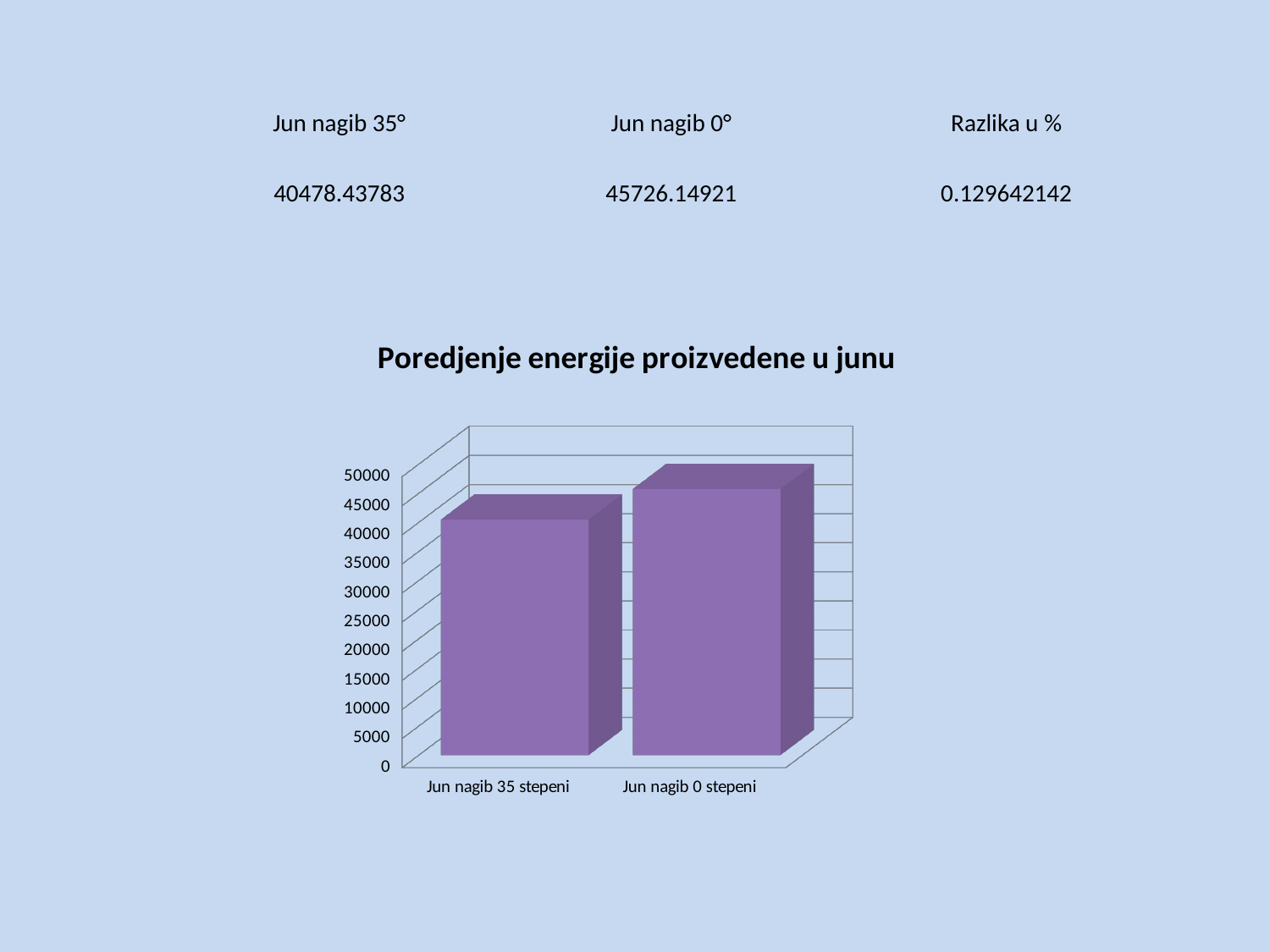

| Jun nagib 35° | Jun nagib 0° | Razlika u % |
| --- | --- | --- |
| 40478.43783 | 45726.14921 | 0.129642142 |

[unsupported chart]